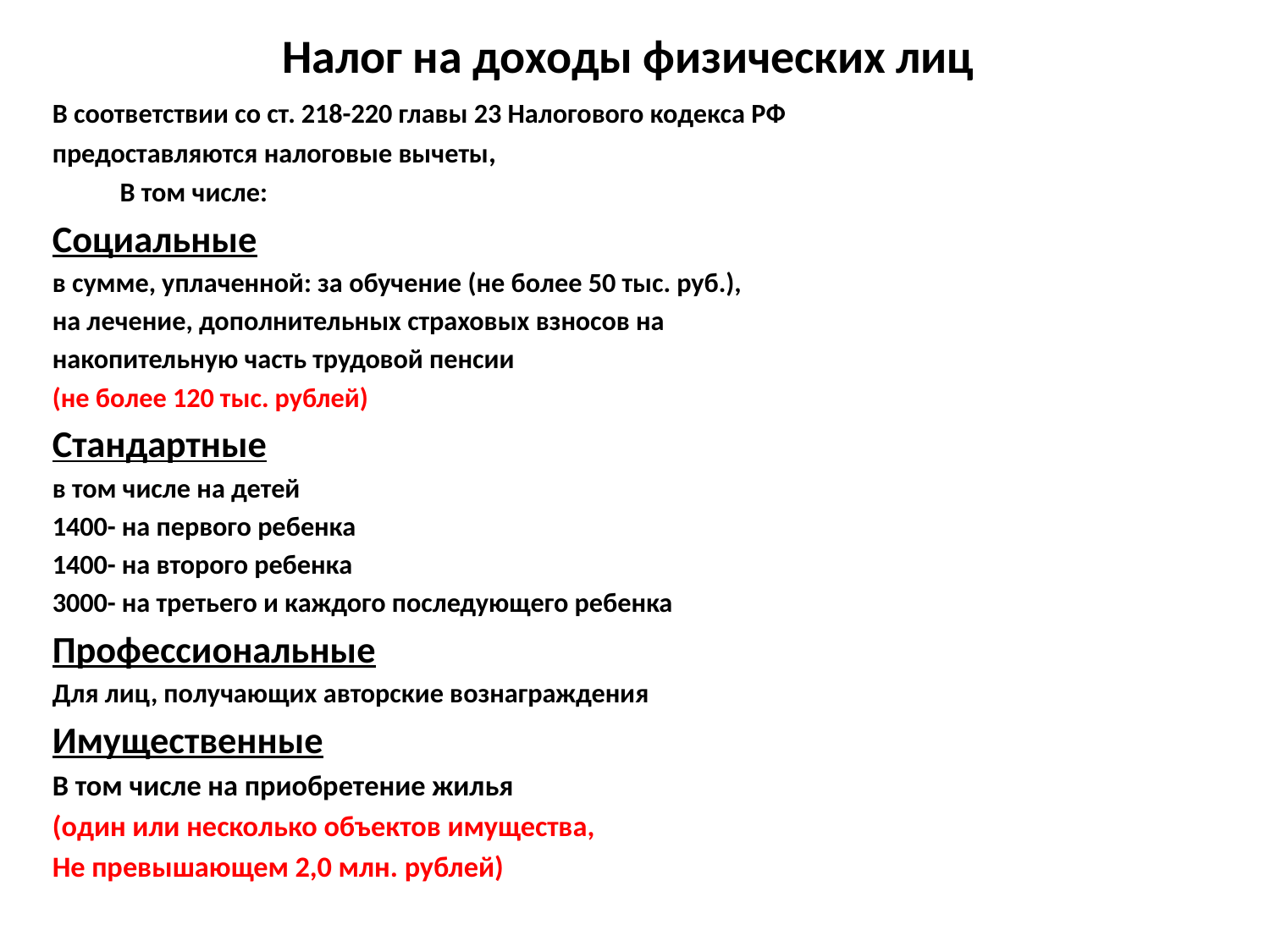

# Налог на доходы физических лиц
В соответствии со ст. 218-220 главы 23 Налогового кодекса РФ
предоставляются налоговые вычеты,
           В том числе:
Социальные
в сумме, уплаченной: за обучение (не более 50 тыс. руб.),
на лечение, дополнительных страховых взносов на
накопительную часть трудовой пенсии
(не более 120 тыс. рублей)
Стандартные
в том числе на детей
1400- на первого ребенка
1400- на второго ребенка
3000- на третьего и каждого последующего ребенка
Профессиональные
Для лиц, получающих авторские вознаграждения
Имущественные
В том числе на приобретение жилья
(один или несколько объектов имущества,
Не превышающем 2,0 млн. рублей)